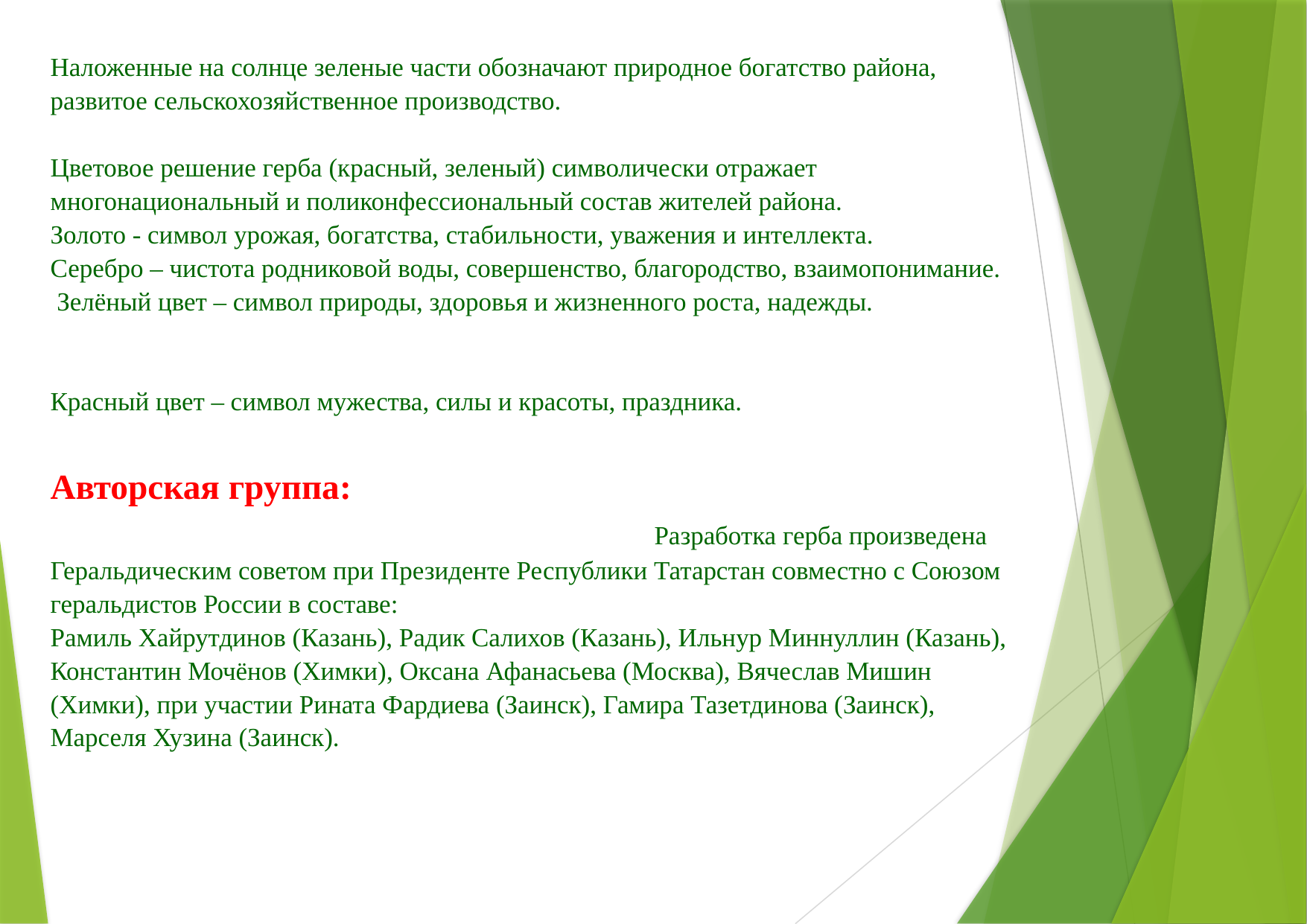

# Наложенные на солнце зеленые части обозначают природное богатство района, развитое сельскохозяйственное производство. Цветовое решение герба (красный, зеленый) символически отражает многонациональный и поликонфессиональный состав жителей района. Золото - символ урожая, богатства, стабильности, уважения и интеллекта. Серебро – чистота родниковой воды, совершенство, благородство, взаимопонимание. Зелёный цвет – символ природы, здоровья и жизненного роста, надежды. Красный цвет – символ мужества, силы и красоты, праздника. Авторская группа:                                                                                                                                                  Разработка герба произведена Геральдическим советом при Президенте Республики Татарстан совместно с Союзом геральдистов России в составе: Рамиль Хайрутдинов (Казань), Радик Салихов (Казань), Ильнур Миннуллин (Казань), Константин Мочёнов (Химки), Оксана Афанасьева (Москва), Вячеслав Мишин (Химки), при участии Рината Фардиева (Заинск), Гамира Тазетдинова (Заинск), Марселя Хузина (Заинск).